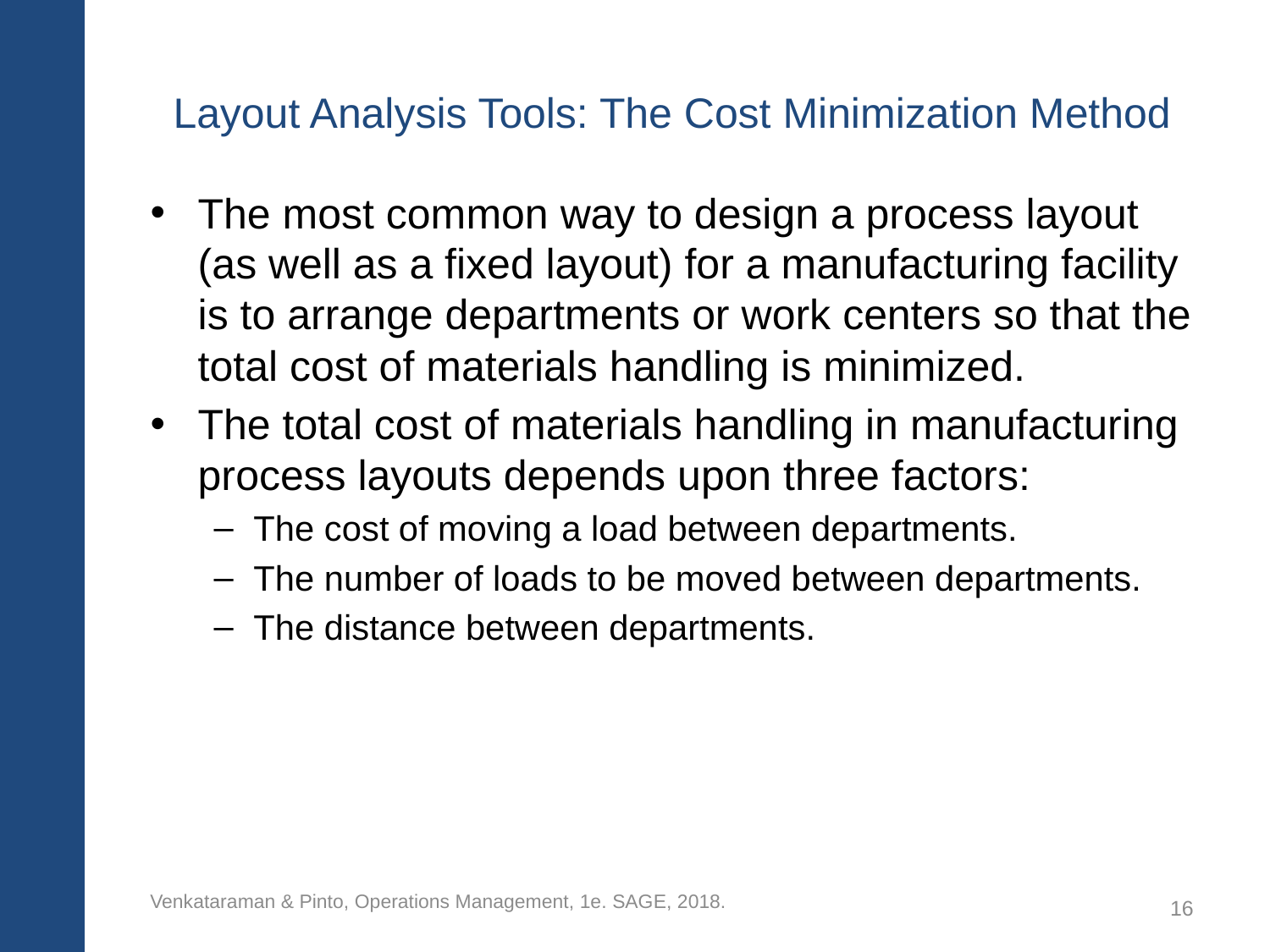

# Layout Analysis Tools: The Cost Minimization Method
The most common way to design a process layout (as well as a fixed layout) for a manufacturing facility is to arrange departments or work centers so that the total cost of materials handling is minimized.
The total cost of materials handling in manufacturing process layouts depends upon three factors:
The cost of moving a load between departments.
The number of loads to be moved between departments.
The distance between departments.
Venkataraman & Pinto, Operations Management, 1e. SAGE, 2018.
16